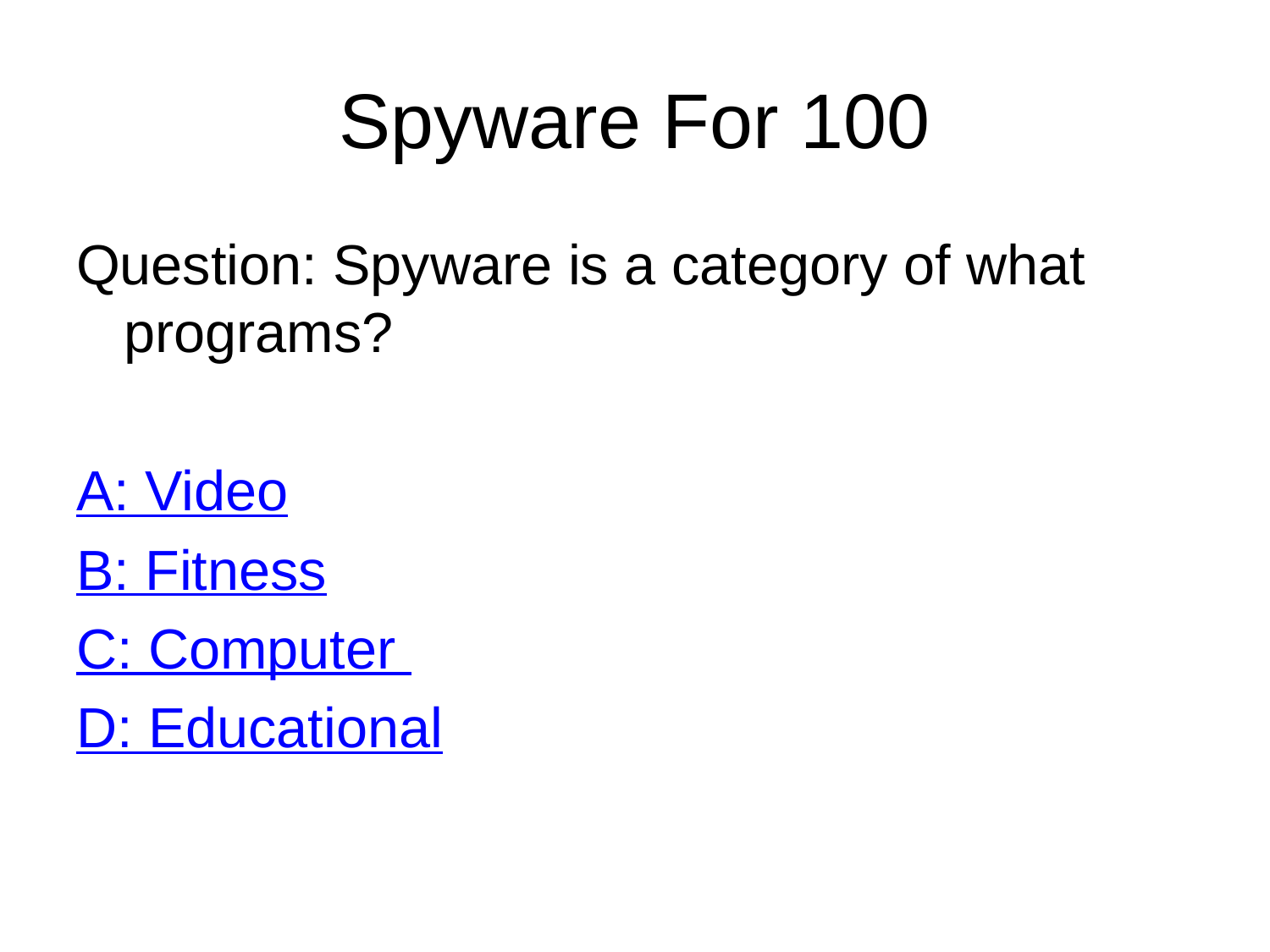

# Spyware For 100
Question: Spyware is a category of what programs?

A: Video
B: Fitness
C: Computer
D: Educational